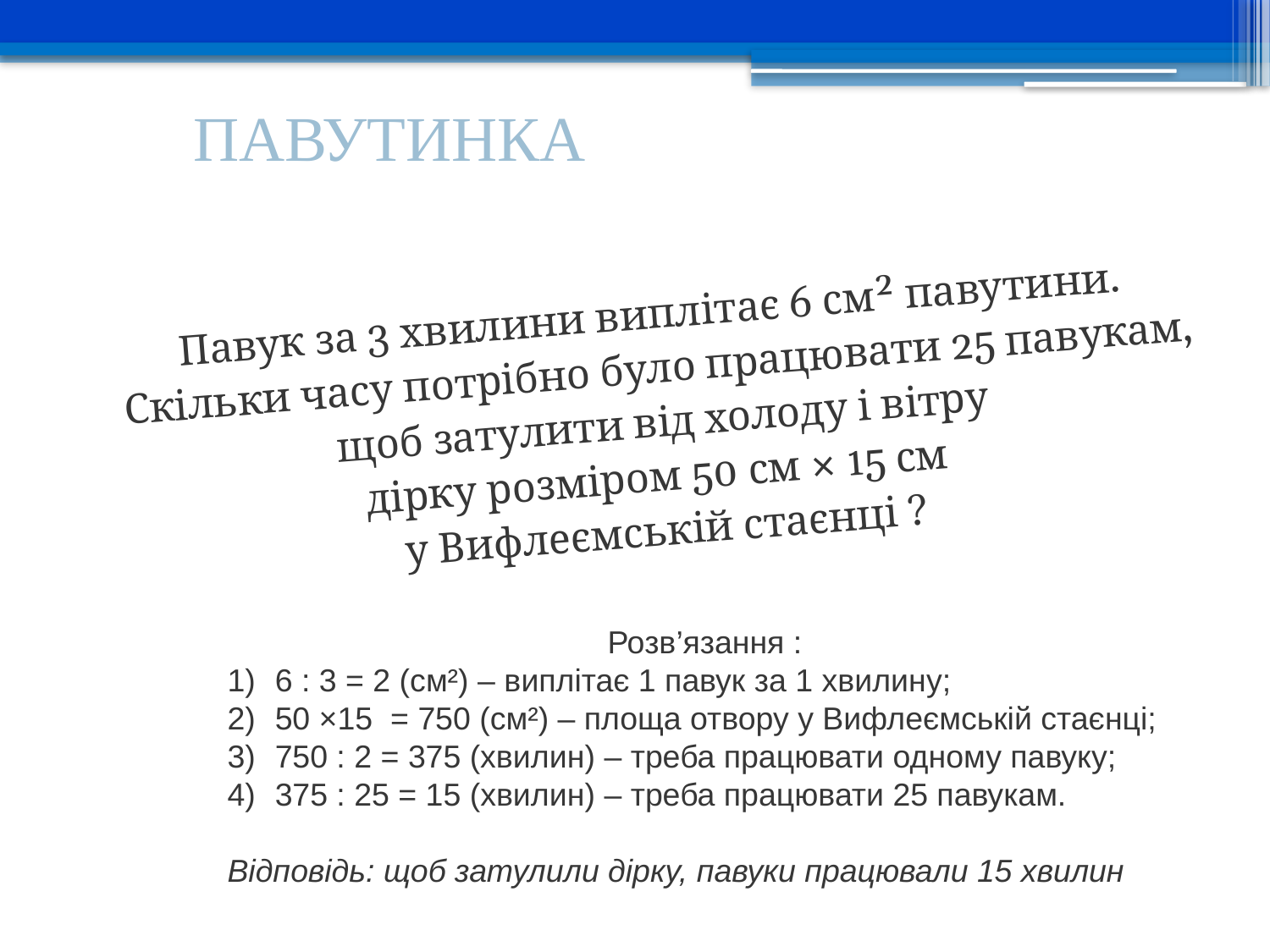

# ПАВУТИНКА
Павук за 3 хвилини виплітає 6 см² павутини.
Скільки часу потрібно було працювати 25 павукам,
 щоб затулити від холоду і вітру
дірку розміром 50 см × 15 см
у Вифлеємській стаєнці ?
Розв’язання :
6 : 3 = 2 (см²) – виплітає 1 павук за 1 хвилину;
50 ×15  = 750 (см²) – площа отвору у Вифлеємській стаєнці;
750 : 2 = 375 (хвилин) – треба працювати одному павуку;
375 : 25 = 15 (хвилин) – треба працювати 25 павукам.

Відповідь: щоб затулили дірку, павуки працювали 15 хвилин